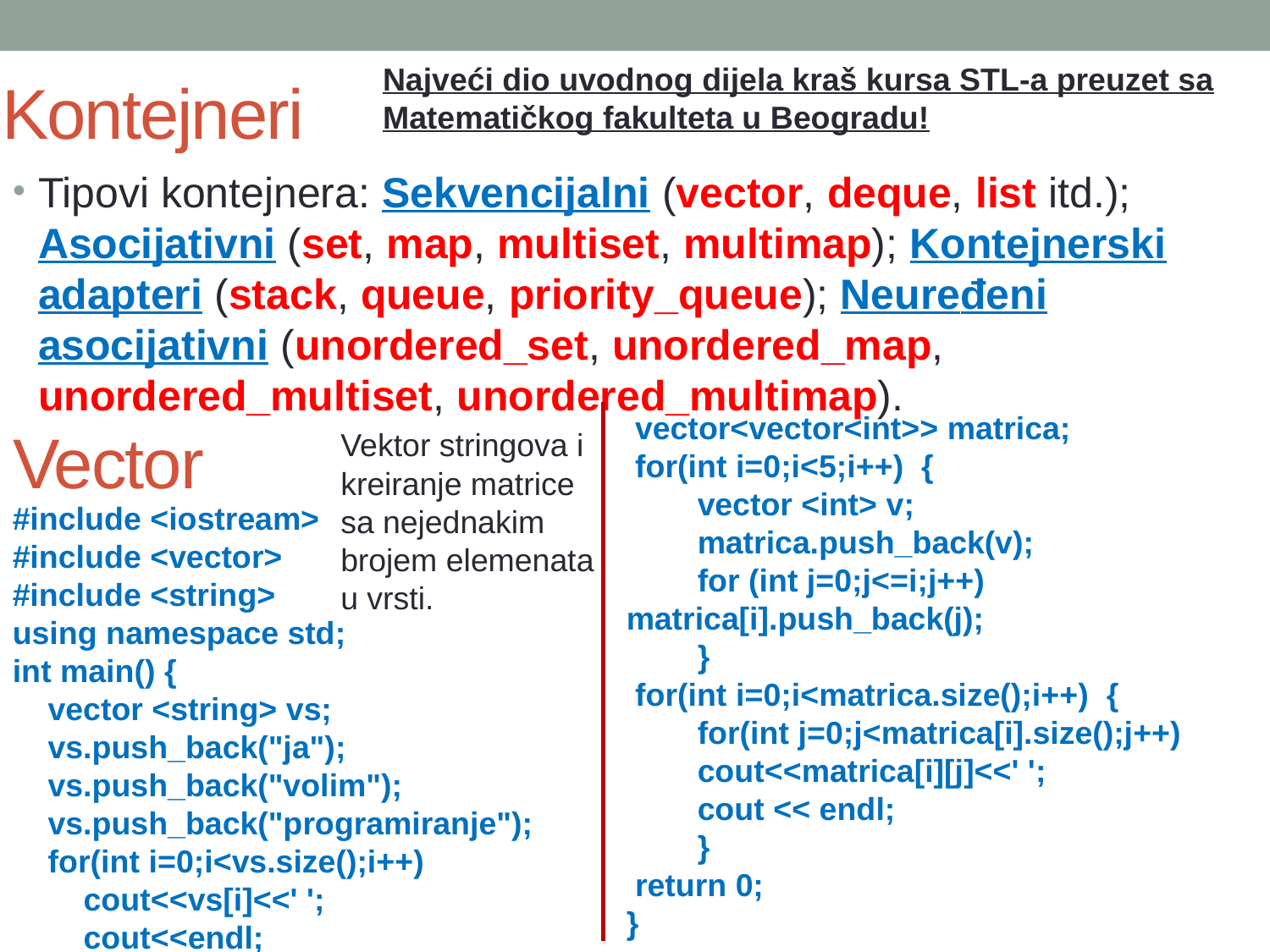

# Kontejneri
Najveći dio uvodnog dijela kraš kursa STL-a preuzet sa Matematičkog fakulteta u Beogradu!
Tipovi kontejnera: Sekvencijalni (vector, deque, list itd.); Asocijativni (set, map, multiset, multimap); Kontejnerski adapteri (stack, queue, priority_queue); Neuređeni asocijativni (unordered_set, unordered_map, unordered_multiset, unordered_multimap).
Vector
 vector<vector<int>> matrica;
 for(int i=0;i<5;i++)  {
        vector <int> v;
        matrica.push_back(v);
        for (int j=0;j<=i;j++)  matrica[i].push_back(j);
        }
 for(int i=0;i<matrica.size();i++)  {
        for(int j=0;j<matrica[i].size();j++)
        cout<<matrica[i][j]<<' ';
        cout << endl;
        }
 return 0;
}
Vektor stringova i kreiranje matrice sa nejednakim brojem elemenata u vrsti.
#include <iostream>
#include <vector>
#include <string>
using namespace std;
int main() {
    vector <string> vs;
    vs.push_back("ja");
    vs.push_back("volim");
    vs.push_back("programiranje");
    for(int i=0;i<vs.size();i++)
        cout<<vs[i]<<' ';
        cout<<endl;